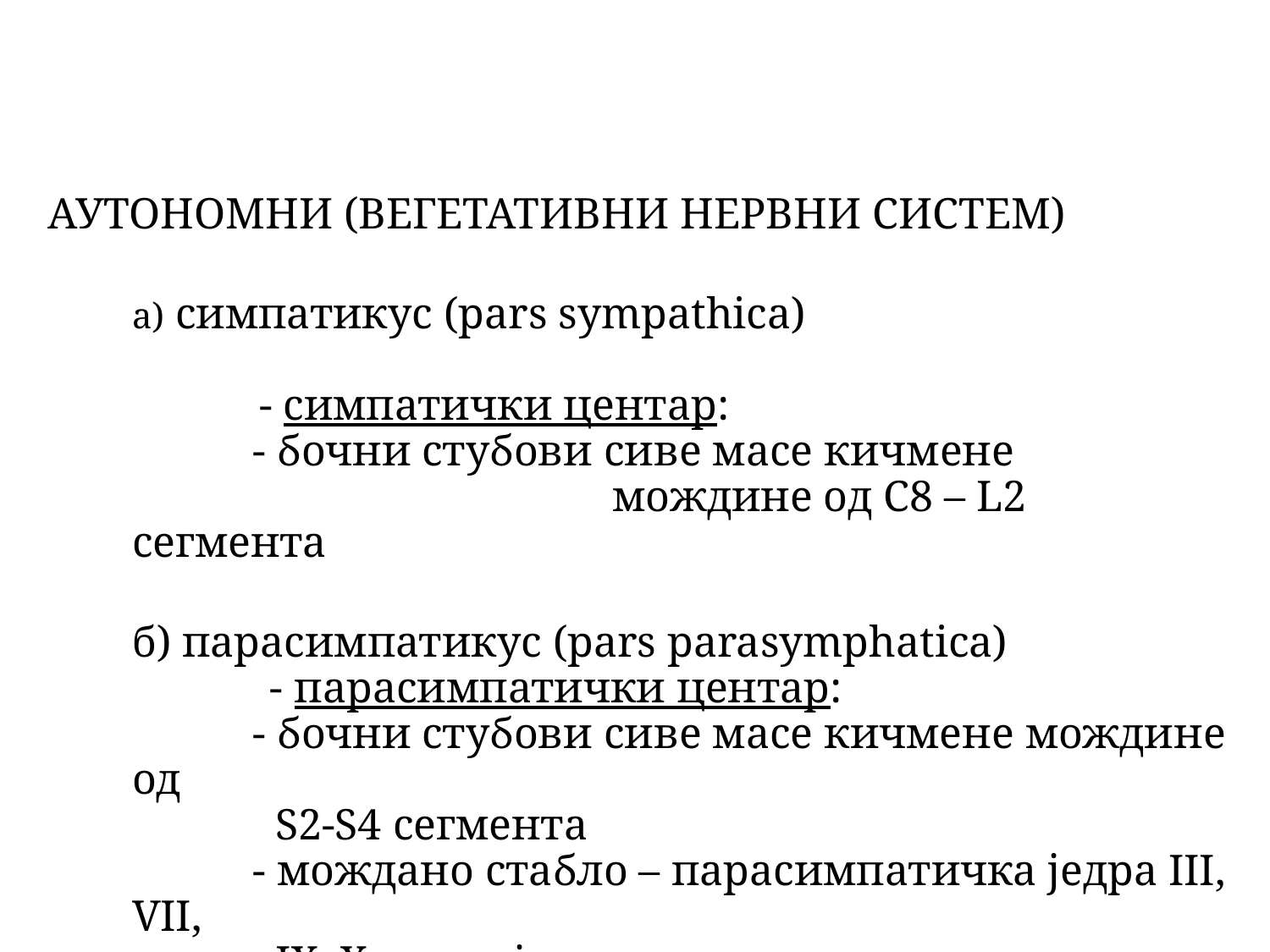

АУТОНОМНИ (ВЕГЕТАТИВНИ НЕРВНИ СИСТЕМ)
a) симпатикус (pars sympathica)
	- симпатички центар:
           - бочни стубови сиве масе кичмене 				         мождине од C8 – L2 сегмента
б) парасимпатикус (pars parasymphatica)
	 - парасимпатички центар:
           - бочни стубови сиве масе кичмене мождине од
             S2-S4 сегмента
           - мождано стабло – парасимпатичка једра III, VII,
             IX, X кранијалног нерва